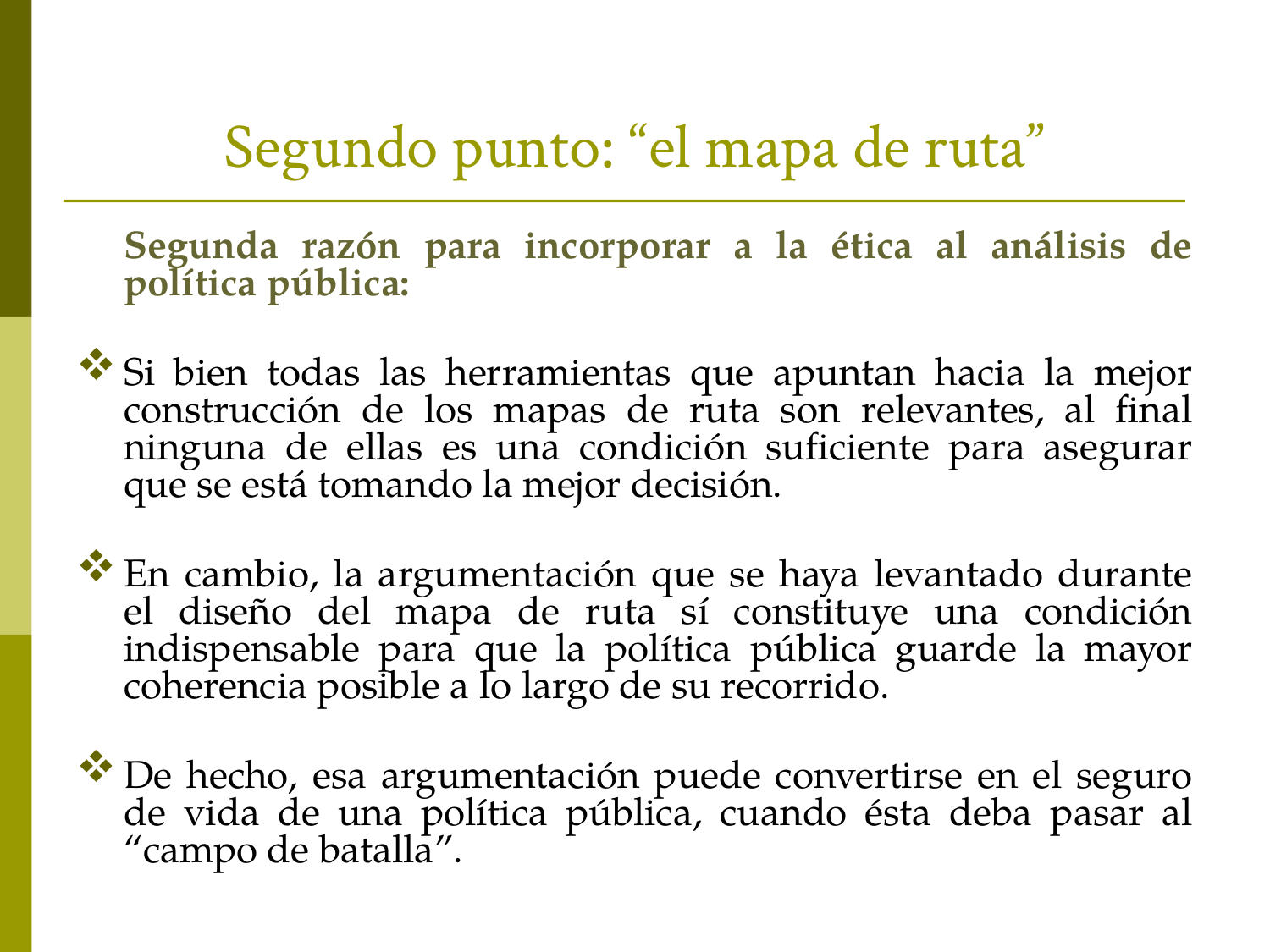

# Segundo punto: “el mapa de ruta”
	Segunda razón para incorporar a la ética al análisis de política pública:

Si bien todas las herramientas que apuntan hacia la mejor construcción de los mapas de ruta son relevantes, al final ninguna de ellas es una condición suficiente para asegurar que se está tomando la mejor decisión.

En cambio, la argumentación que se haya levantado durante el diseño del mapa de ruta sí constituye una condición indispensable para que la política pública guarde la mayor coherencia posible a lo largo de su recorrido.

De hecho, esa argumentación puede convertirse en el seguro de vida de una política pública, cuando ésta deba pasar al “campo de batalla”.